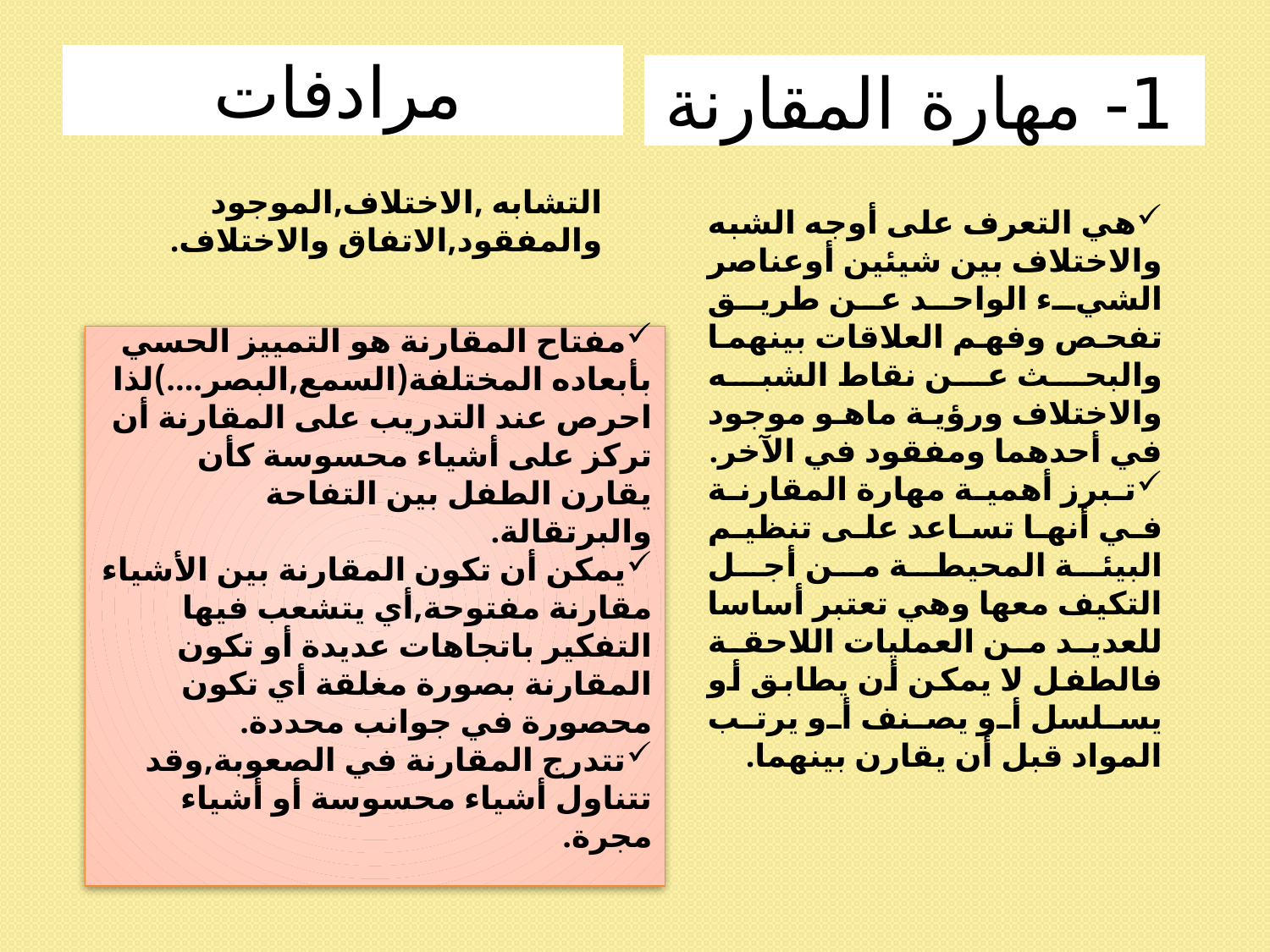

مرادفات
1- مهارة المقارنة
التشابه ,الاختلاف,الموجود والمفقود,الاتفاق والاختلاف.
هي التعرف على أوجه الشبه والاختلاف بين شيئين أوعناصر الشيء الواحد عن طريق تفحص وفهم العلاقات بينهما والبحث عن نقاط الشبه والاختلاف ورؤية ماهو موجود في أحدهما ومفقود في الآخر.
تبرز أهمية مهارة المقارنة في أنها تساعد على تنظيم البيئة المحيطة من أجل التكيف معها وهي تعتبر أساسا للعديد من العمليات اللاحقة فالطفل لا يمكن أن يطابق أو يسلسل أو يصنف أو يرتب المواد قبل أن يقارن بينهما.

مفتاح المقارنة هو التمييز الحسي بأبعاده المختلفة(السمع,البصر....)لذا احرص عند التدريب على المقارنة أن تركز على أشياء محسوسة كأن يقارن الطفل بين التفاحة والبرتقالة.
يمكن أن تكون المقارنة بين الأشياء مقارنة مفتوحة,أي يتشعب فيها التفكير باتجاهات عديدة أو تكون المقارنة بصورة مغلقة أي تكون محصورة في جوانب محددة.
تتدرج المقارنة في الصعوبة,وقد تتناول أشياء محسوسة أو أشياء مجرة.